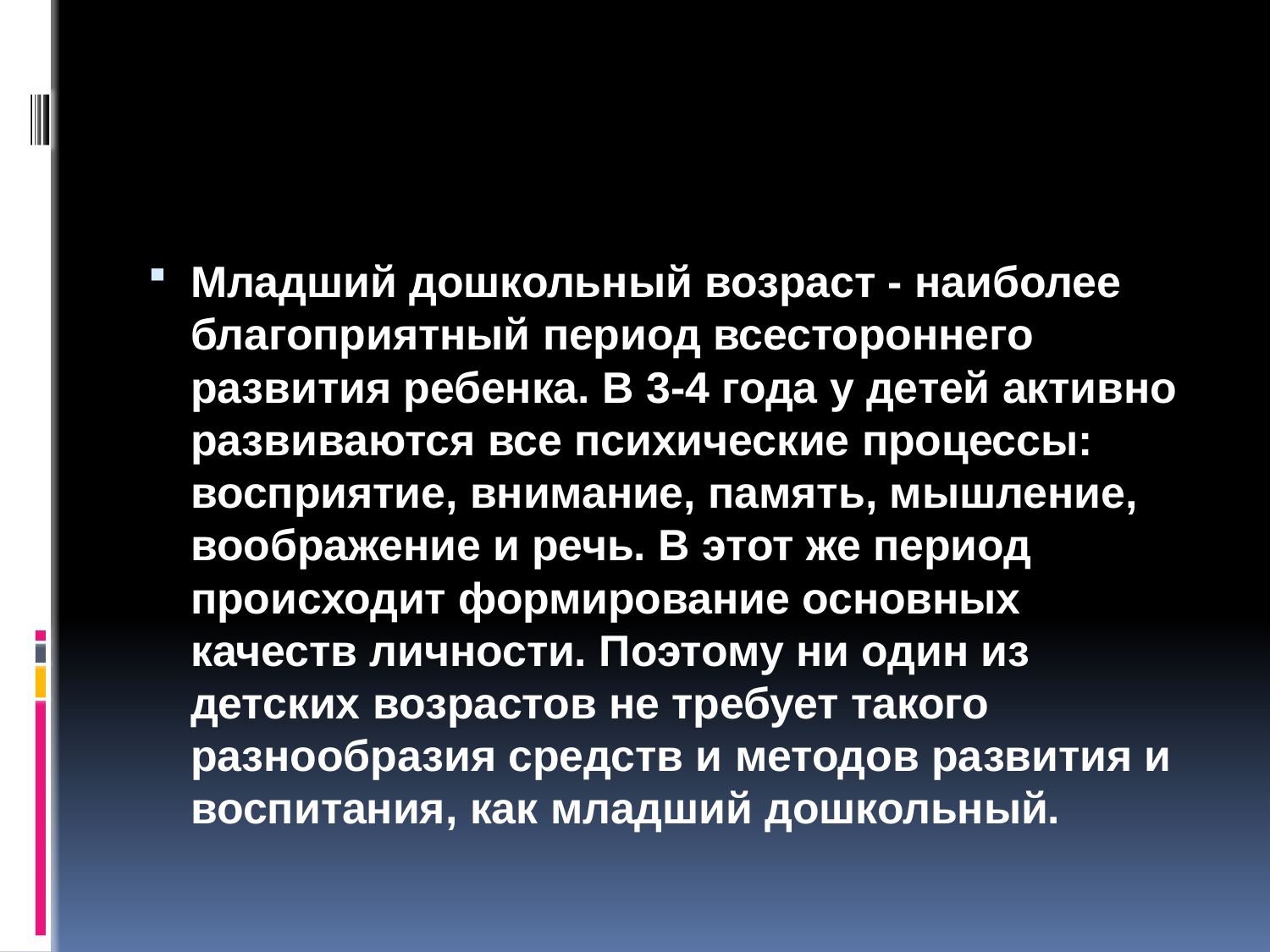

#
Младший дошкольный возраст - наиболее благоприятный период всестороннего развития ребенка. В 3-4 года у детей активно развиваются все психические процессы: восприятие, внимание, память, мышление, воображение и речь. В этот же период происходит формирование основных качеств личности. Поэтому ни один из детских возрастов не требует такого разнообразия средств и методов развития и воспитания, как младший дошкольный.